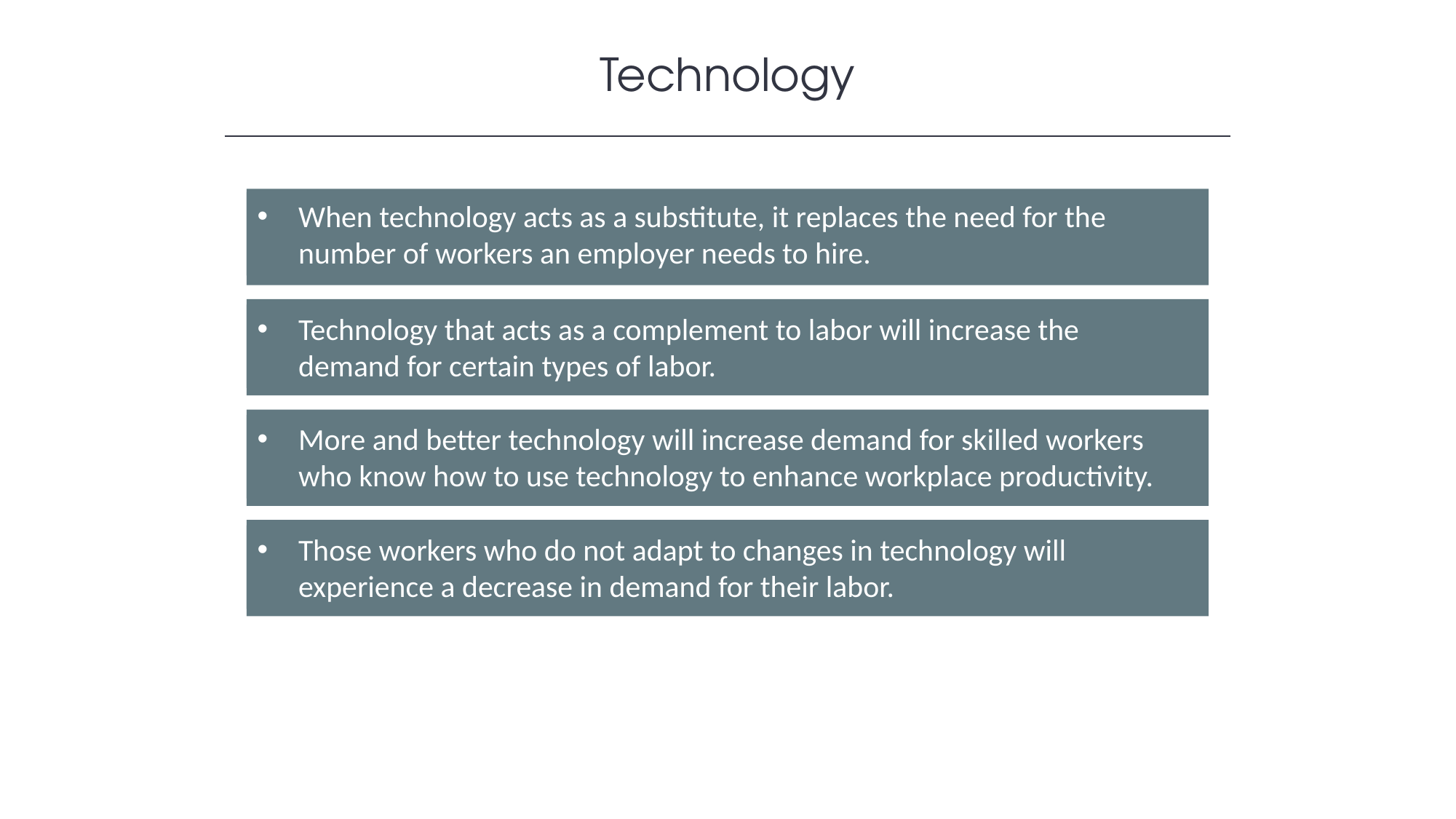

Technology

When technology acts as a substitute, it replaces the need for the number of workers an employer needs to hire.

Technology that acts as a complement to labor will increase the demand for certain types of labor.

More and better technology will increase demand for skilled workers who know how to use technology to enhance workplace productivity.

Those workers who do not adapt to changes in technology will experience a decrease in demand for their labor.